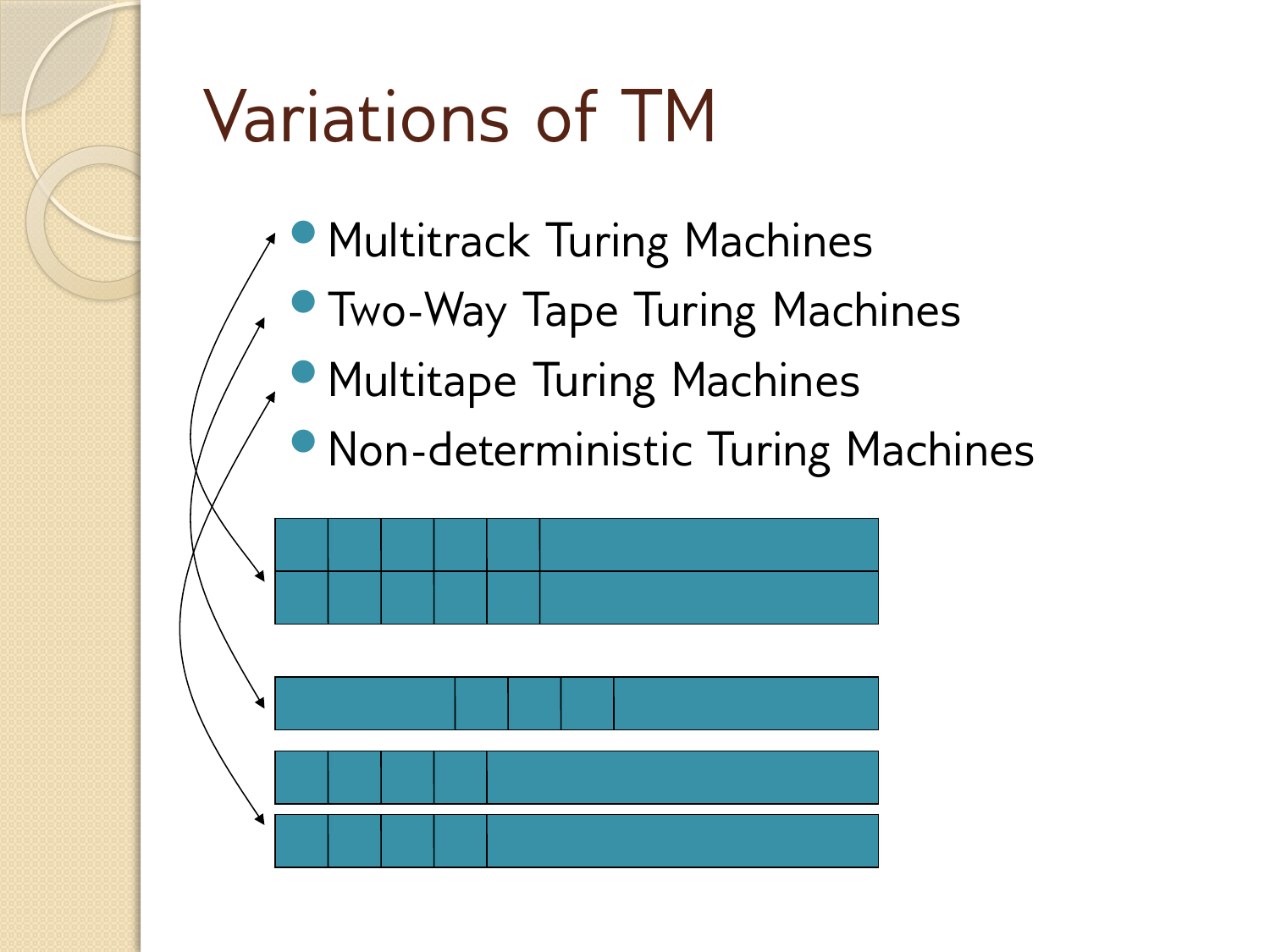

# Variations of TM
Multitrack Turing Machines
Two-Way Tape Turing Machines
Multitape Turing Machines
Non-deterministic Turing Machines